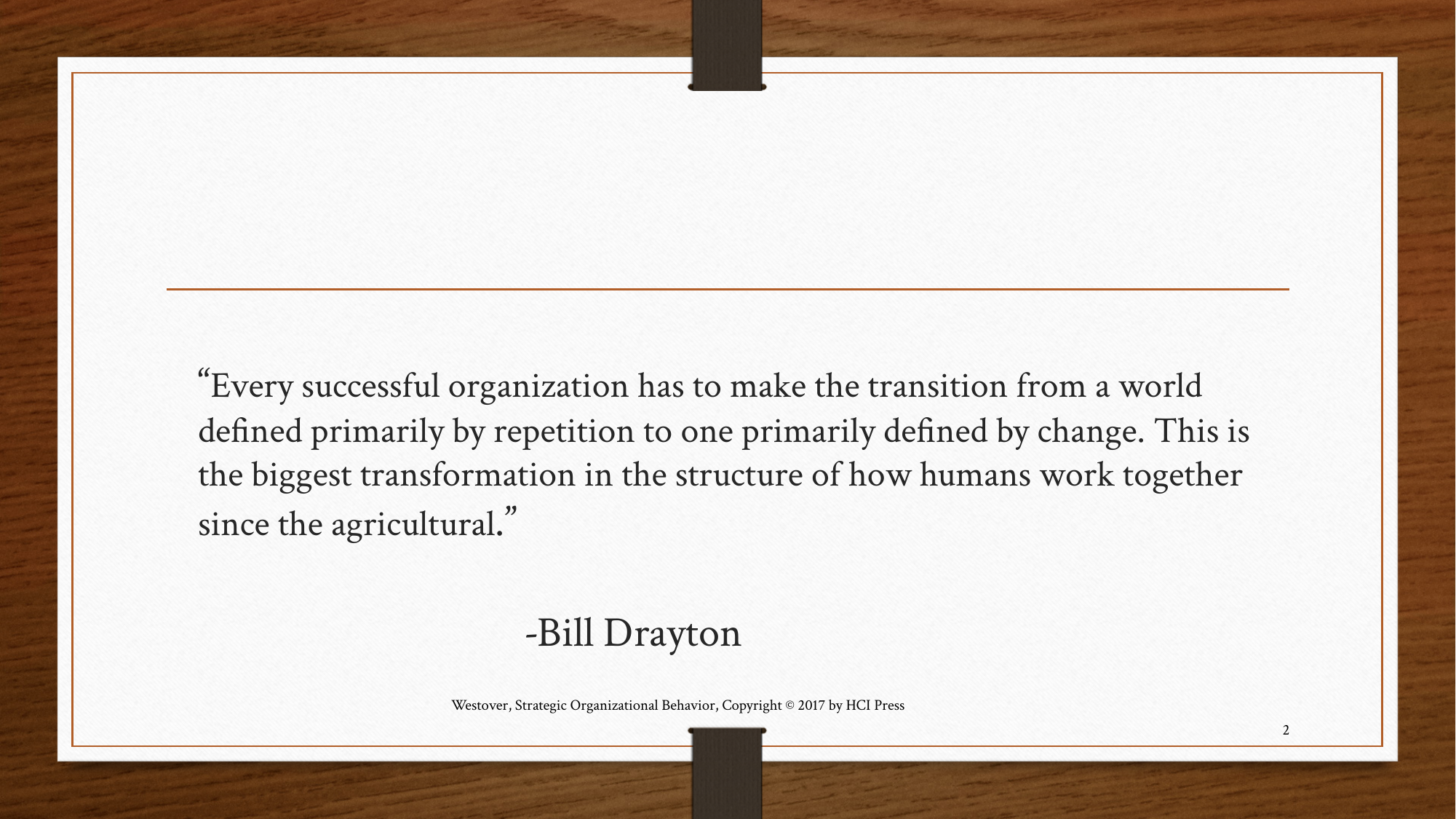

“Every successful organization has to make the transition from a world defined primarily by repetition to one primarily defined by change. This is the biggest transformation in the structure of how humans work together since the agricultural.”
												-Bill Drayton
Westover, Strategic Organizational Behavior, Copyright © 2017 by HCI Press
2